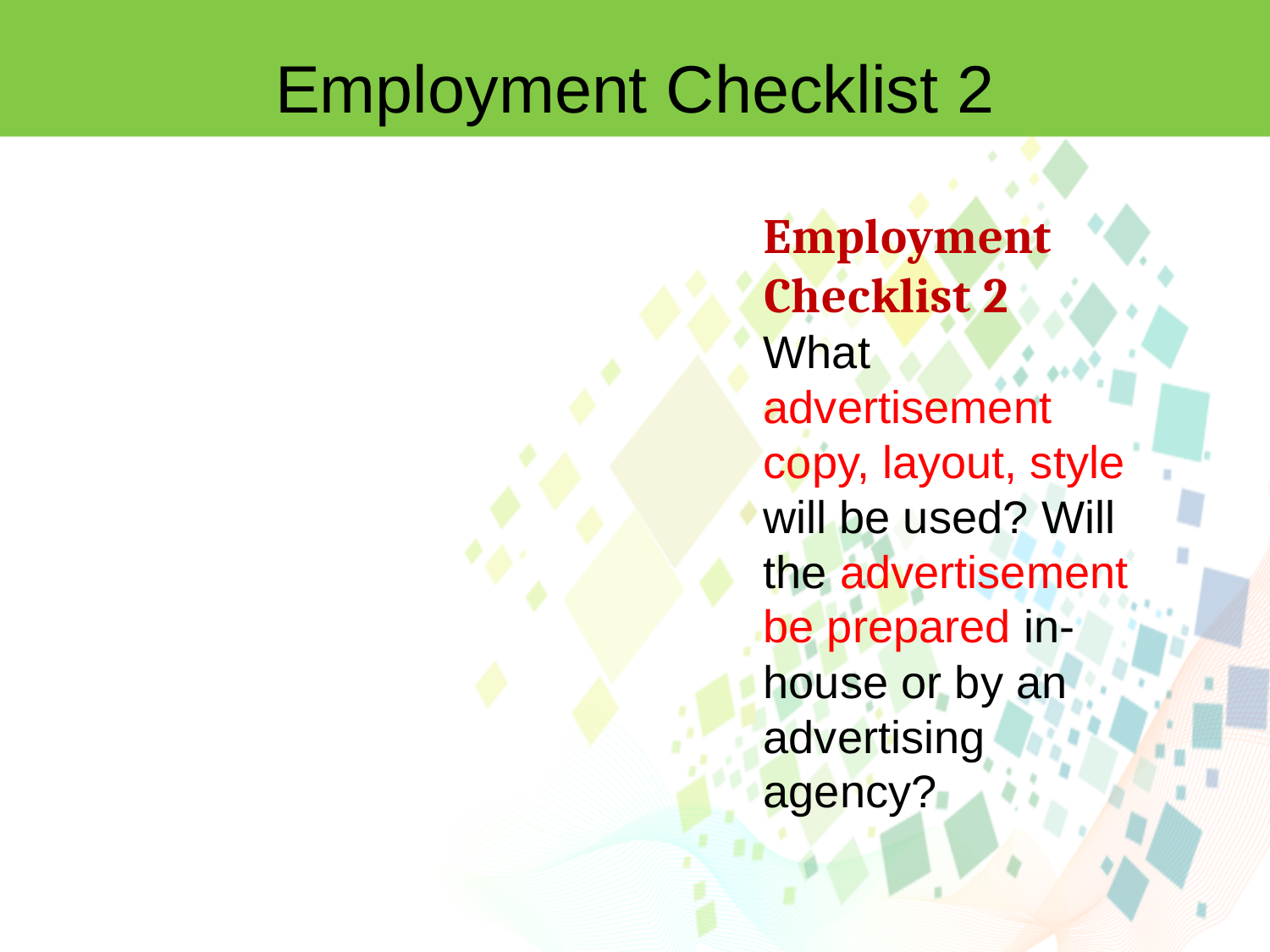

Employment Checklist 2
Employment Checklist 2
What advertisement copy, layout, style will be used? Will the advertisement be prepared in-house or by an advertising agency?